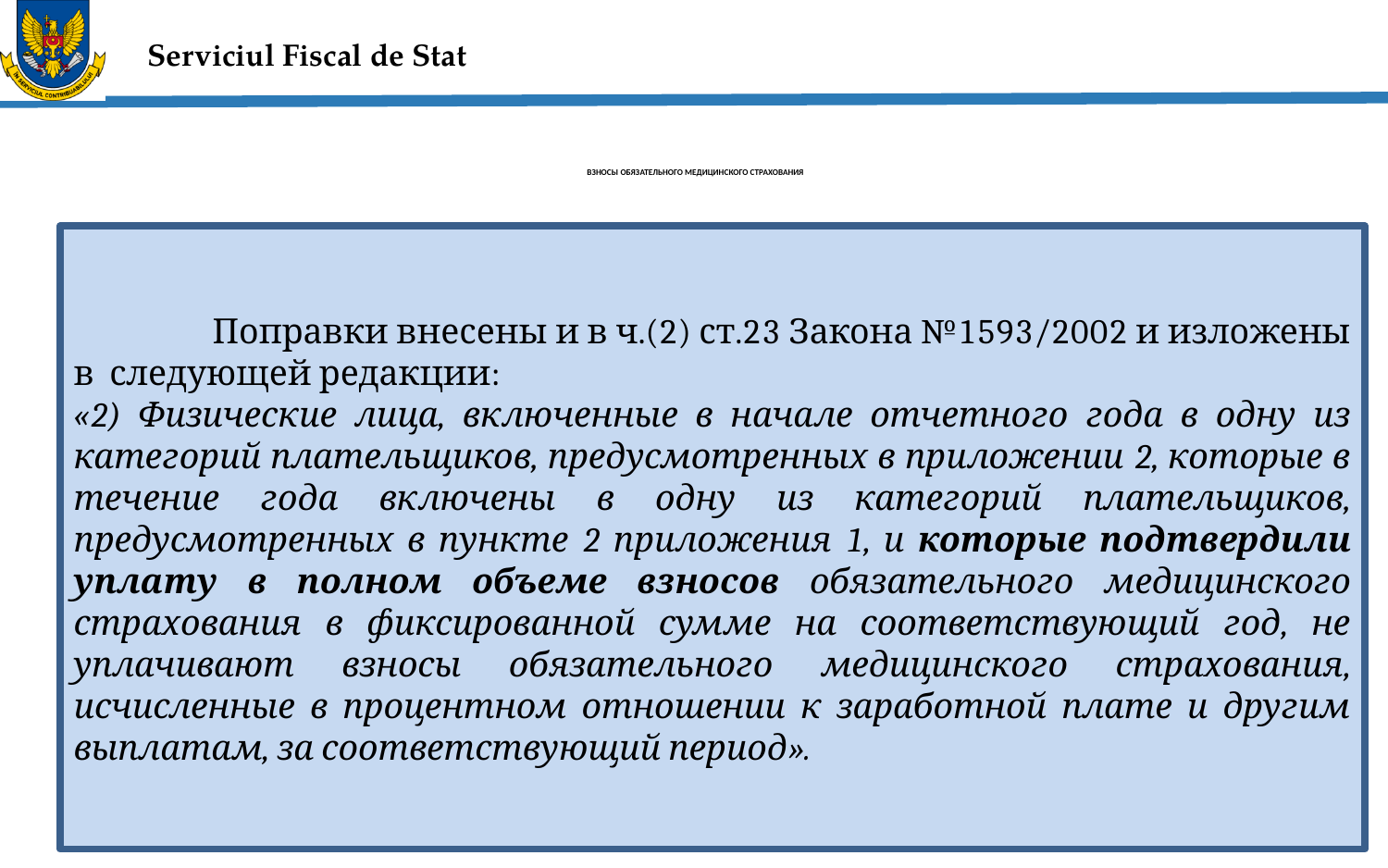

# ВЗНОСЫ ОБЯЗАТЕЛЬНОГО МЕДИЦИНСКОГО СТРАХОВАНИЯ
	Поправки внесены и в ч.(2) ст.23 Закона №1593/2002 и изложены в  следующей редакции:
«2) Физические лица, включенные в начале отчетного года в одну из категорий плательщиков, предусмотренных в приложении 2, которые в течение года включены в одну из категорий плательщиков, предусмотренных в пункте 2 приложения 1, и которые подтвердили уплату в полном объеме взносов обязательного медицинского страхования в фиксированной сумме на соответствующий год, не уплачивают взносы обязательного медицинского страхования, исчисленные в процентном отношении к заработной плате и другим выплатам, за соответствующий период».
19